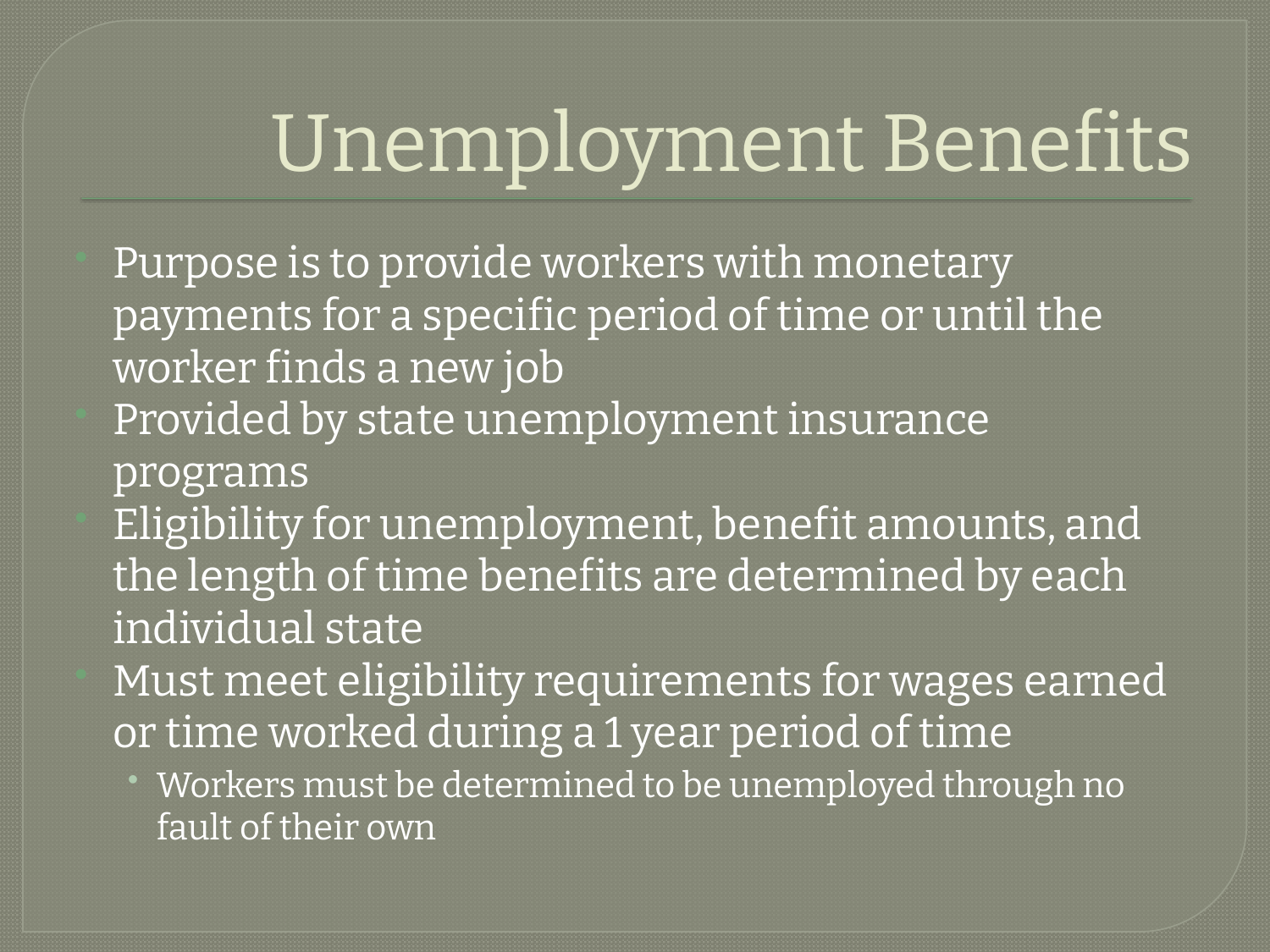

# Unemployment Benefits
Purpose is to provide workers with monetary payments for a specific period of time or until the worker finds a new job
Provided by state unemployment insurance programs
Eligibility for unemployment, benefit amounts, and the length of time benefits are determined by each individual state
Must meet eligibility requirements for wages earned or time worked during a 1 year period of time
Workers must be determined to be unemployed through no fault of their own